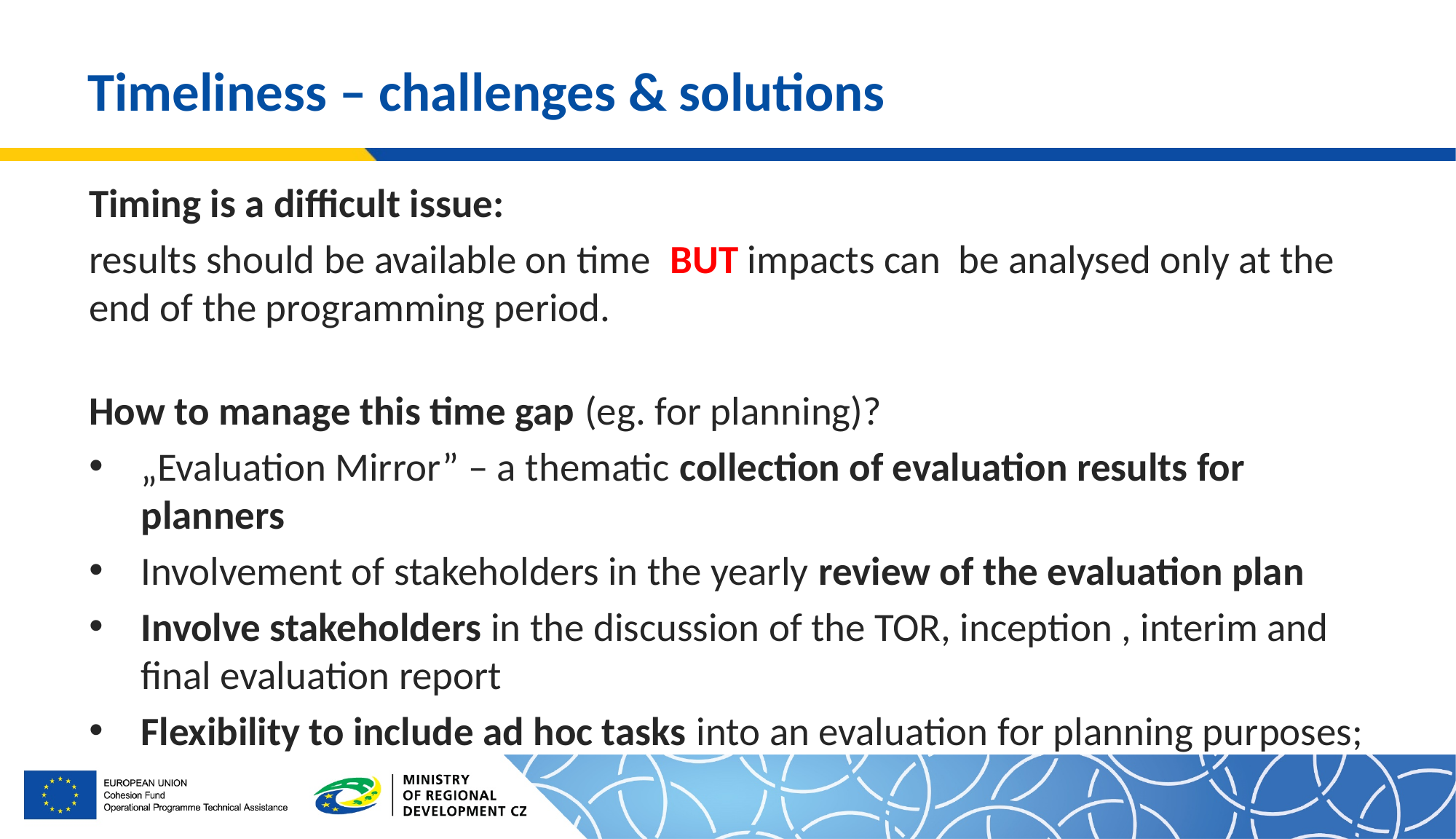

# Timeliness – challenges & solutions
Timing is a difficult issue:
results should be available on time  BUT impacts can  be analysed only at the end of the programming period.
How to manage this time gap (eg. for planning)?
„Evaluation Mirror” – a thematic collection of evaluation results for planners
Involvement of stakeholders in the yearly review of the evaluation plan
Involve stakeholders in the discussion of the TOR, inception , interim and final evaluation report
Flexibility to include ad hoc tasks into an evaluation for planning purposes;